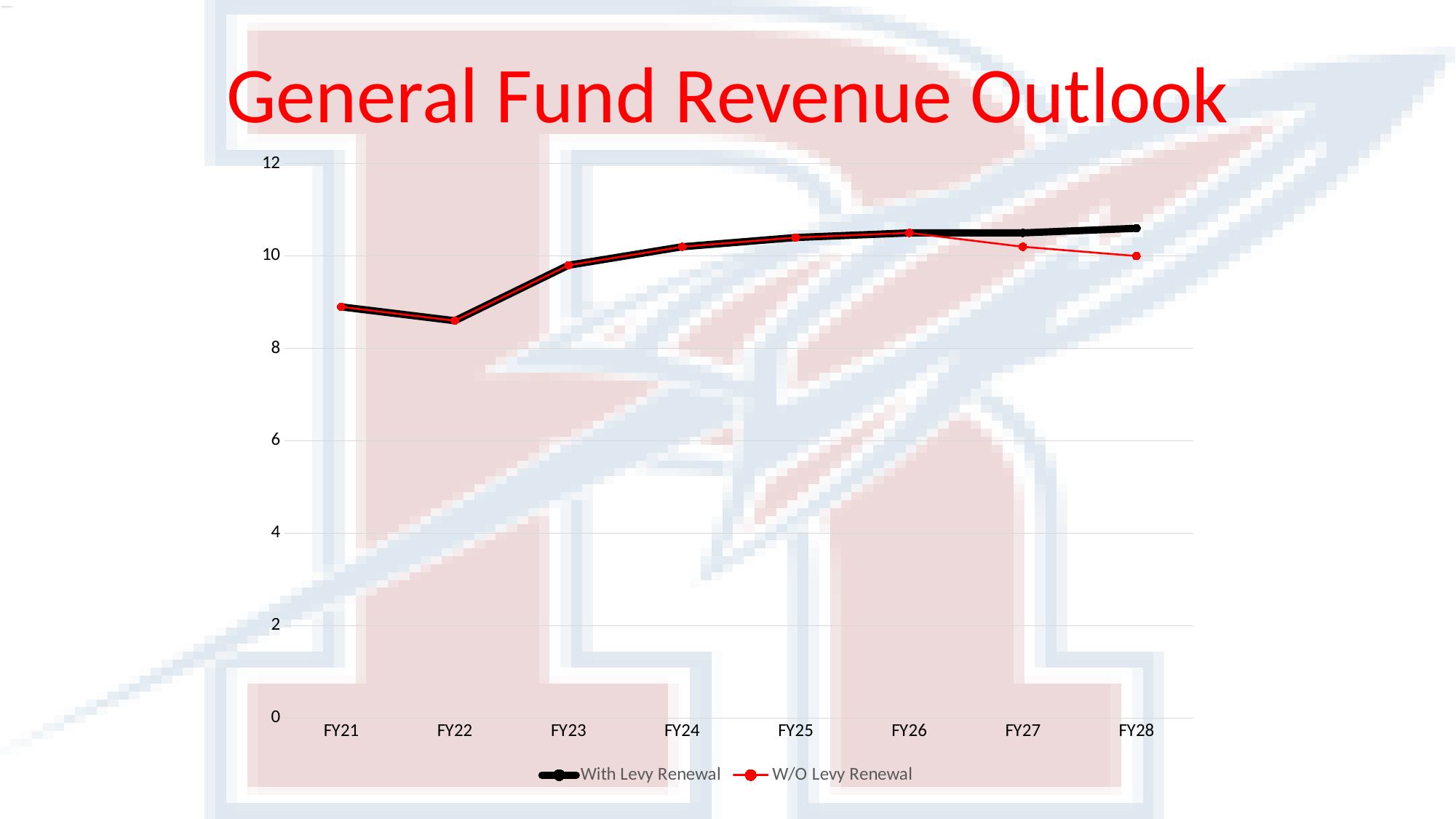

# General Fund Revenue Outlook

### Chart

| Category | With Levy Renewal | W/O Levy Renewal |
|---|---|---|
| FY21 | 8.9 | 8.9 |
| FY22 | 8.6 | 8.6 |
| FY23 | 9.8 | 9.8 |
| FY24 | 10.2 | 10.2 |
| FY25 | 10.4 | 10.4 |
| FY26 | 10.5 | 10.5 |
| FY27 | 10.5 | 10.2 |
| FY28 | 10.6 | 10.0 |